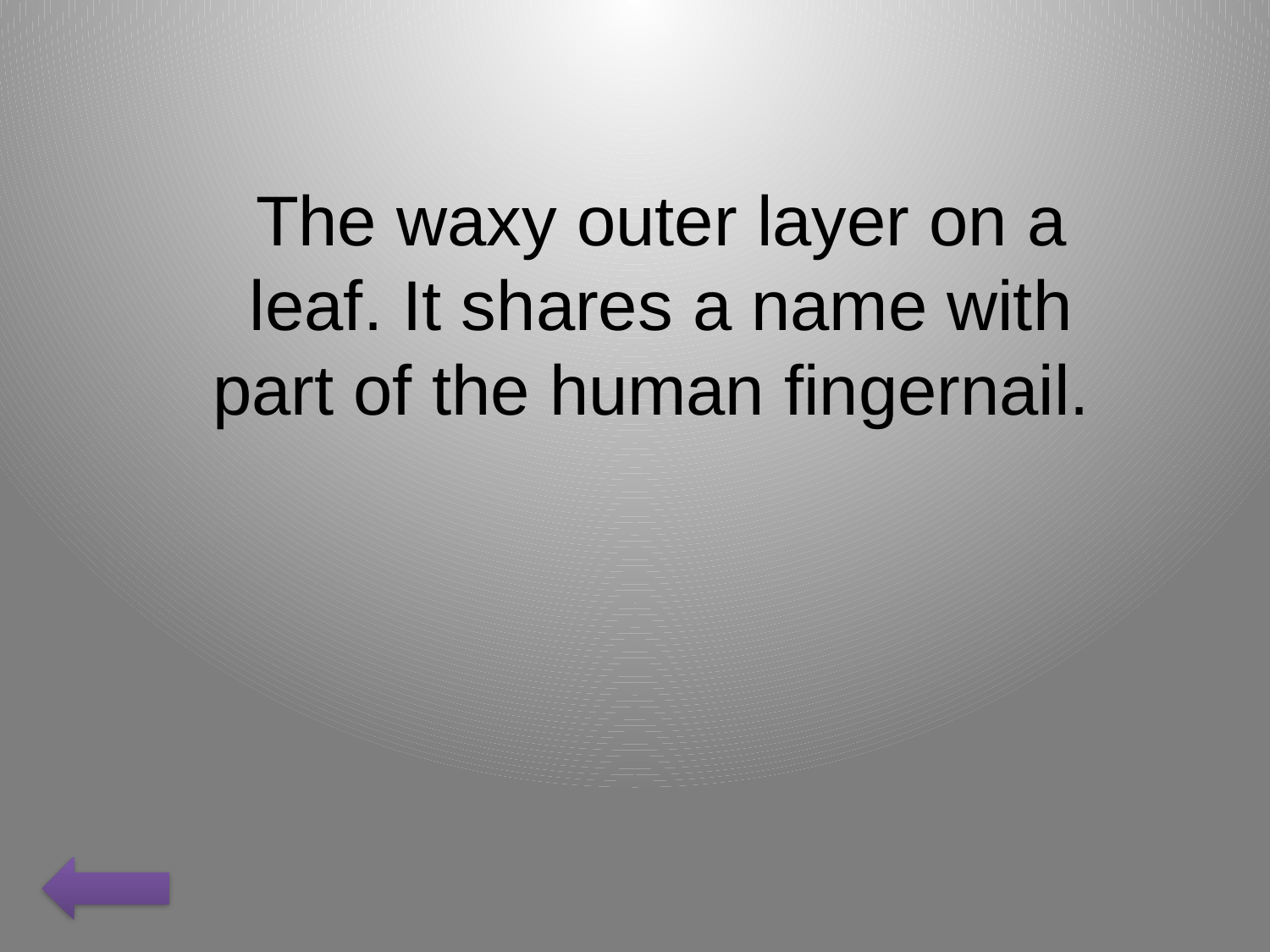

The waxy outer layer on a leaf. It shares a name with part of the human fingernail.